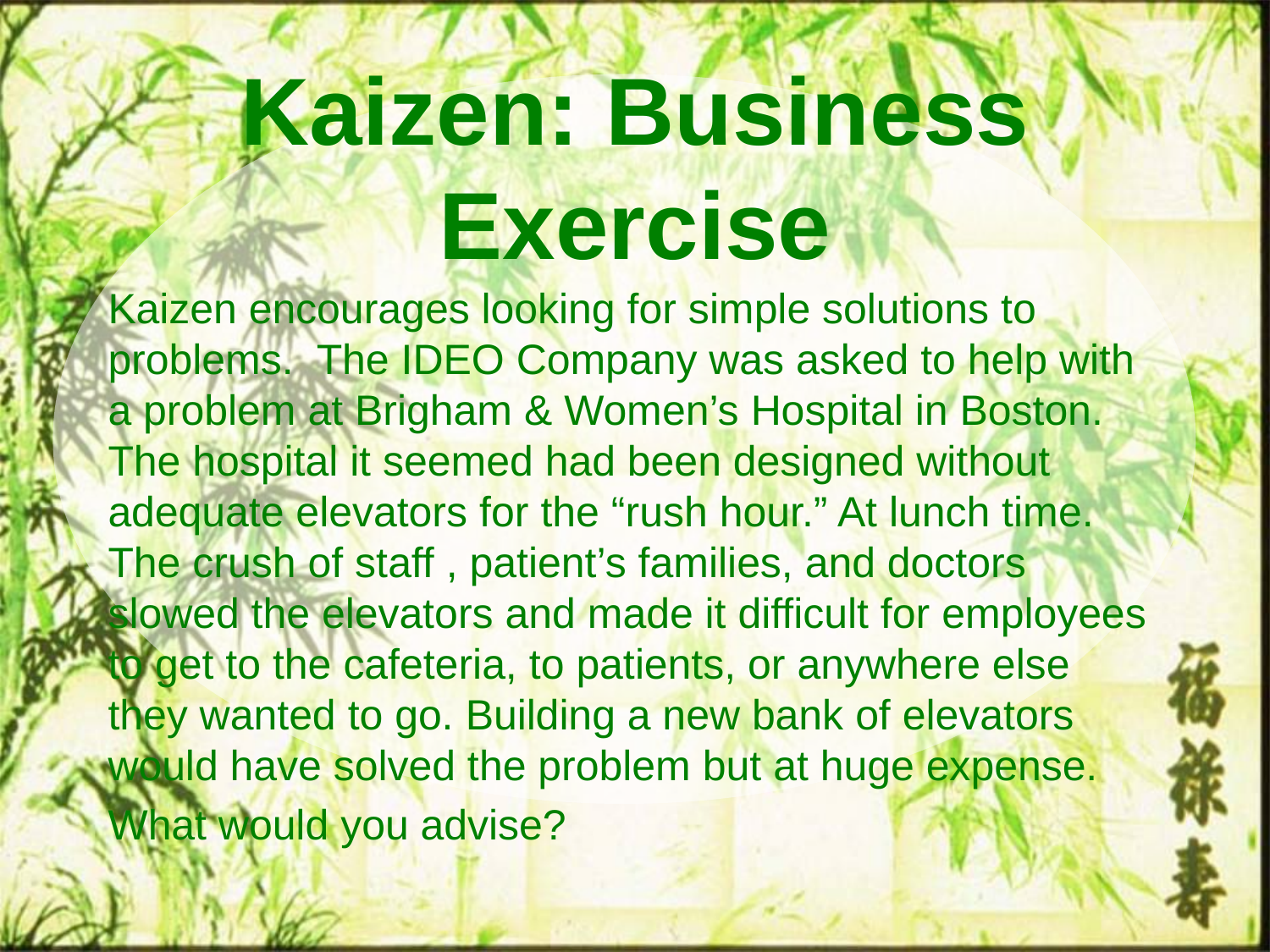

Kaizen: Business Exercise
Kaizen encourages looking for simple solutions to problems.  The IDEO Company was asked to help with a problem at Brigham & Women’s Hospital in Boston. The hospital it seemed had been designed without adequate elevators for the “rush hour.” At lunch time. The crush of staff , patient’s families, and doctors slowed the elevators and made it difficult for employees to get to the cafeteria, to patients, or anywhere else they wanted to go. Building a new bank of elevators would have solved the problem but at huge expense.
What would you advise?